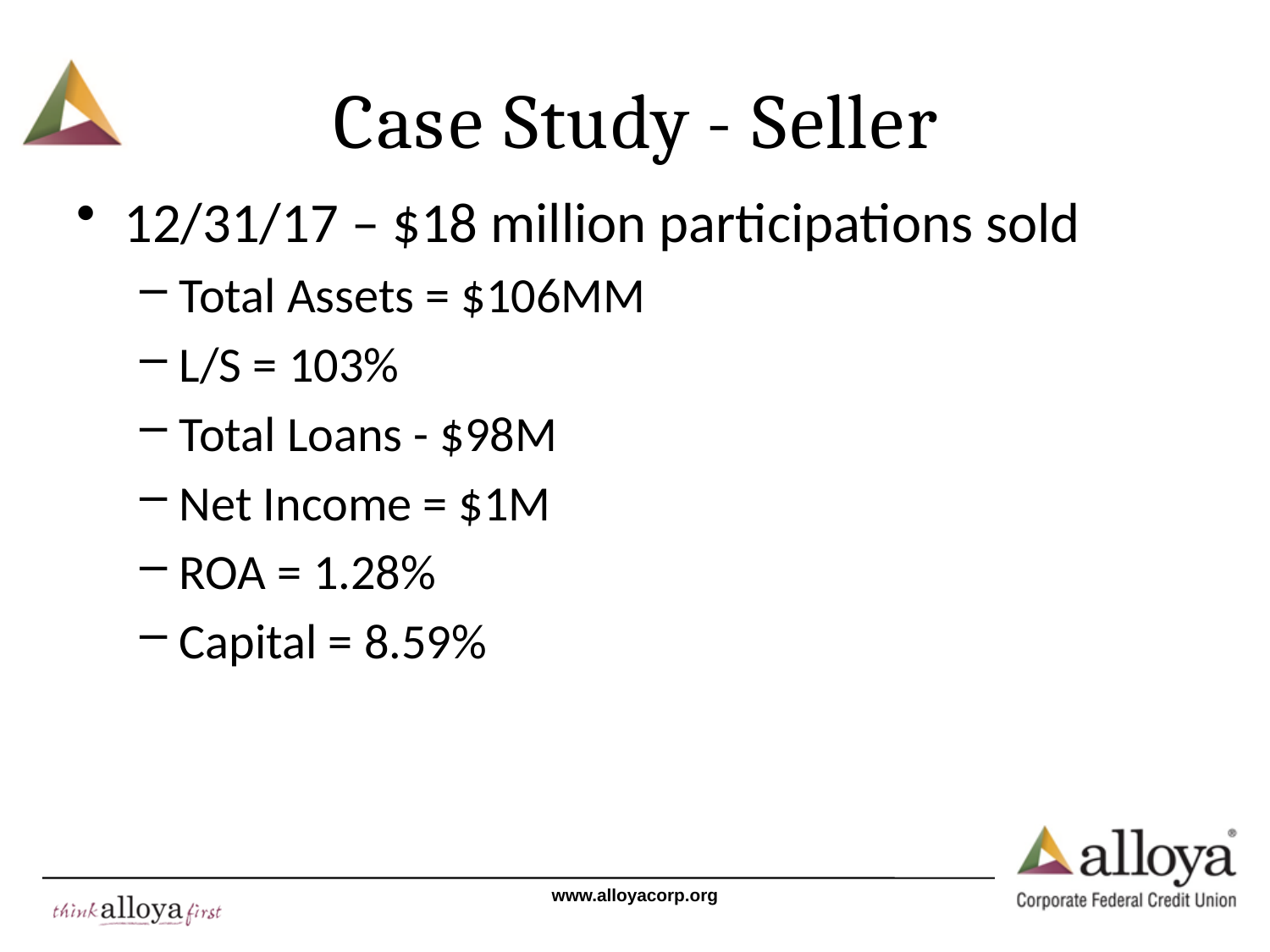

# Case Study - Seller
12/31/17 – $18 million participations sold
Total Assets = $106MM
L/S = 103%
Total Loans - $98M
Net Income = $1M
ROA = 1.28%
Capital = 8.59%